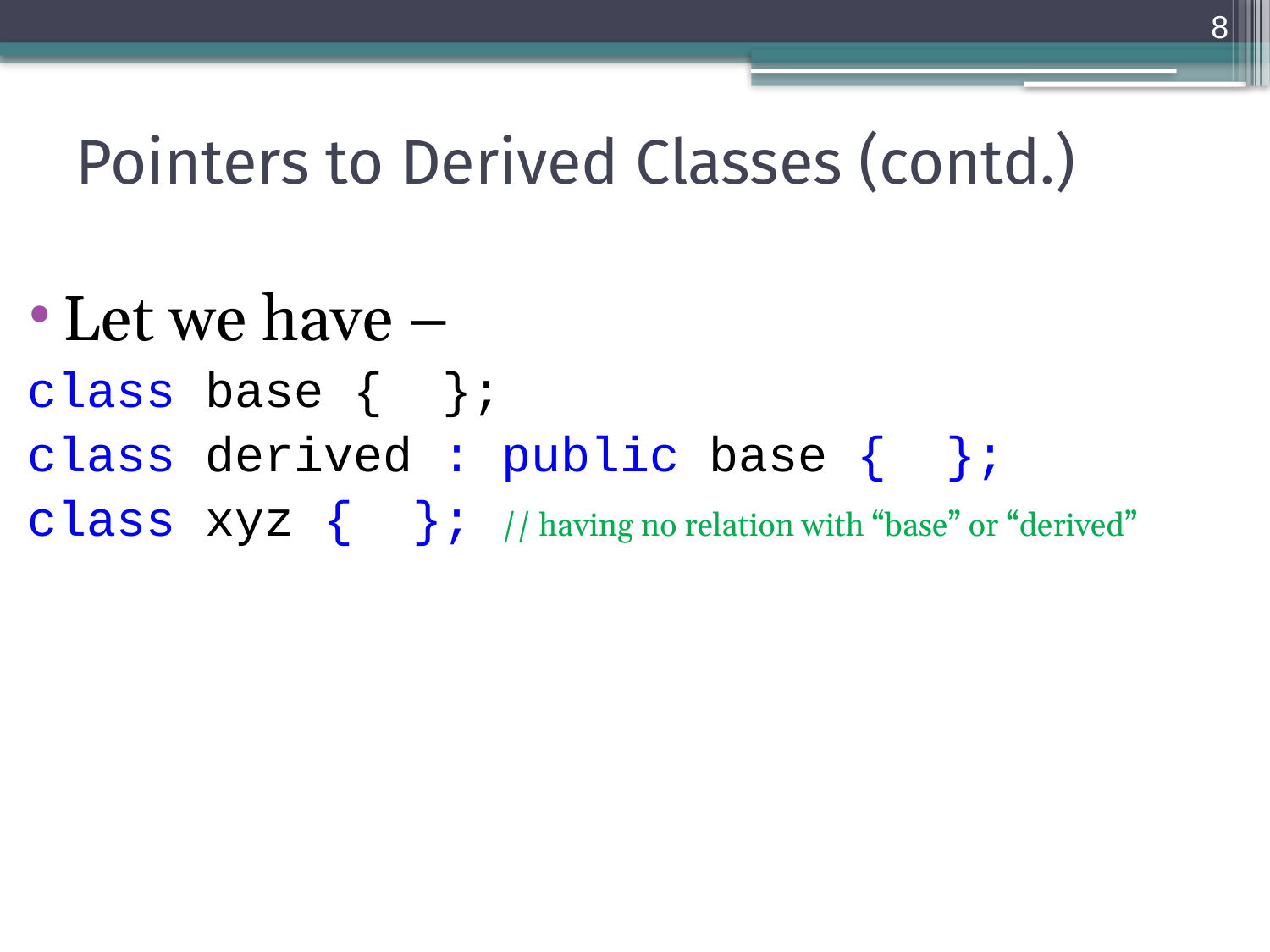

8
# Pointers to Derived Classes (contd.)

Let we have –
class base {  };
class derived : public base {  };
class xyz {  }; // having no relation with “base” or “derived”